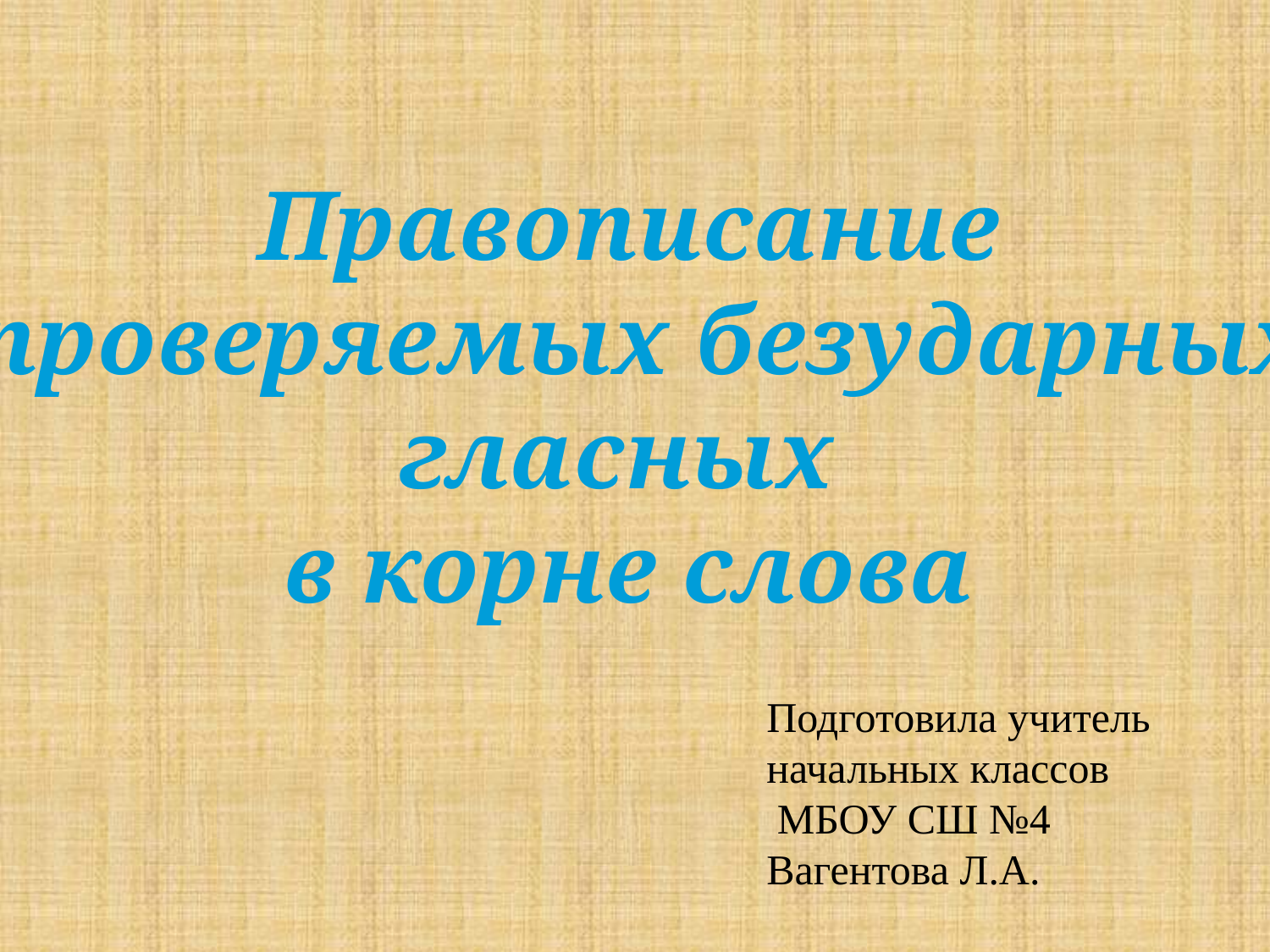

Правописание
 проверяемых безударных
 гласных
в корне слова

Подготовила учитель начальных классов
 МБОУ СШ №4 Вагентова Л.А.